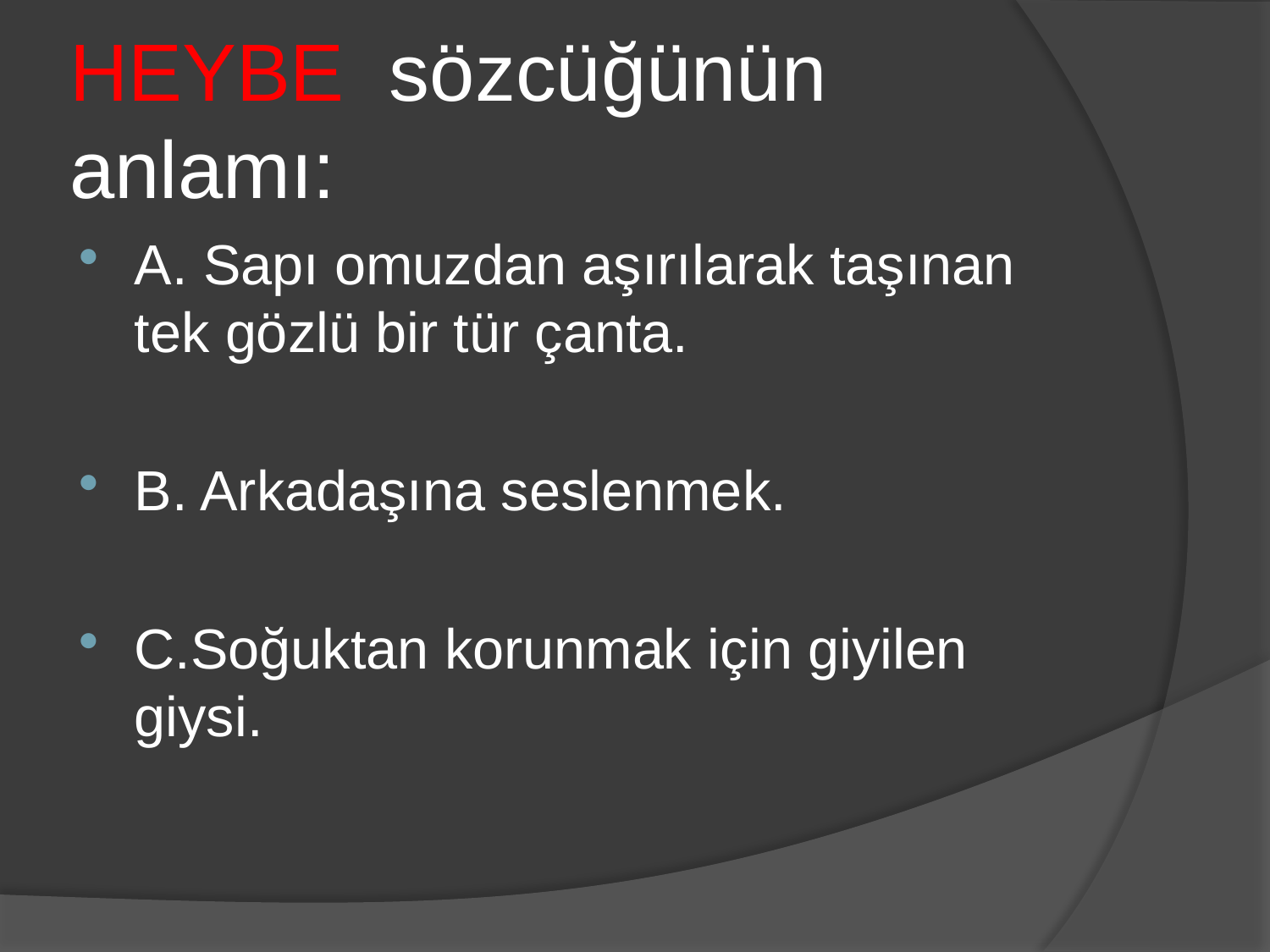

# HEYBE  sözcüğünün anlamı:
A. Sapı omuzdan aşırılarak taşınan tek gözlü bir tür çanta.

B. Arkadaşına seslenmek.

C.Soğuktan korunmak için giyilen giysi.